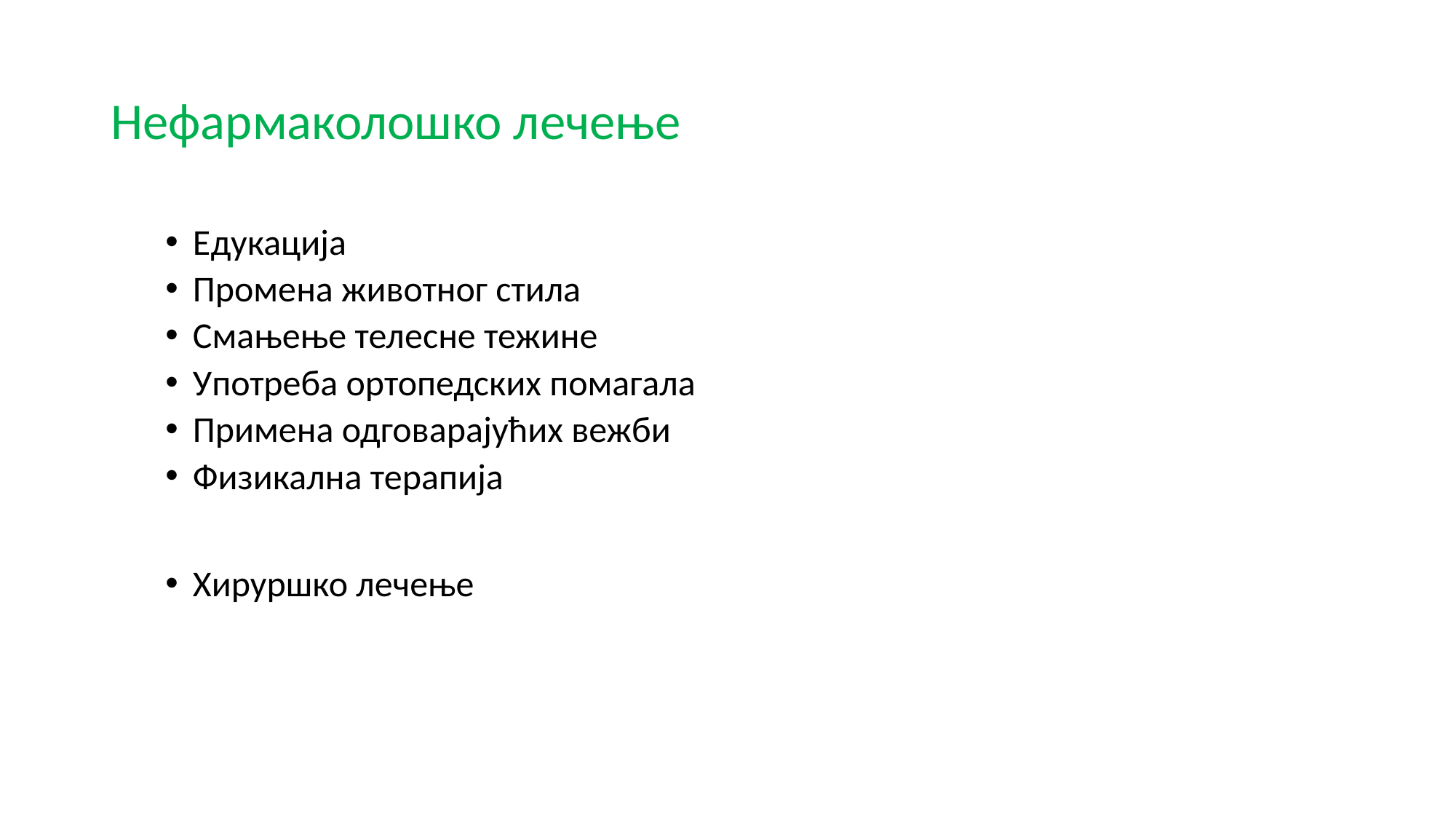

# Нефармаколошко лечење
Едукација
Промена животног стила
Смањење телесне тежине
Употреба ортопедских помагала
Примена одговарајућих вежби
Физикална терапија

Хируршко лечење